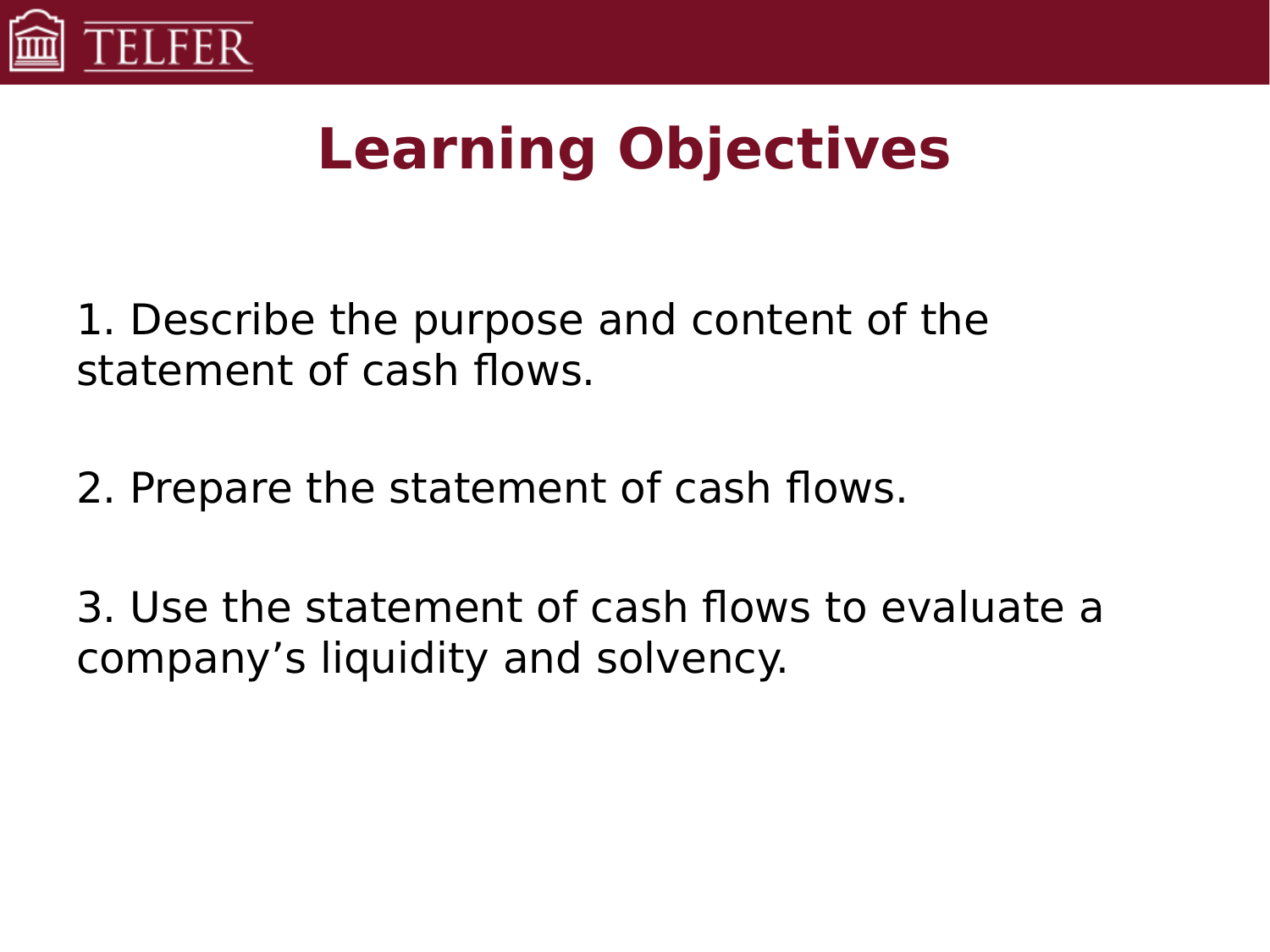

# Learning Objectives

1. Describe the purpose and content of the statement of cash flows.

2. Prepare the statement of cash flows.

3. Use the statement of cash flows to evaluate a company’s liquidity and solvency.